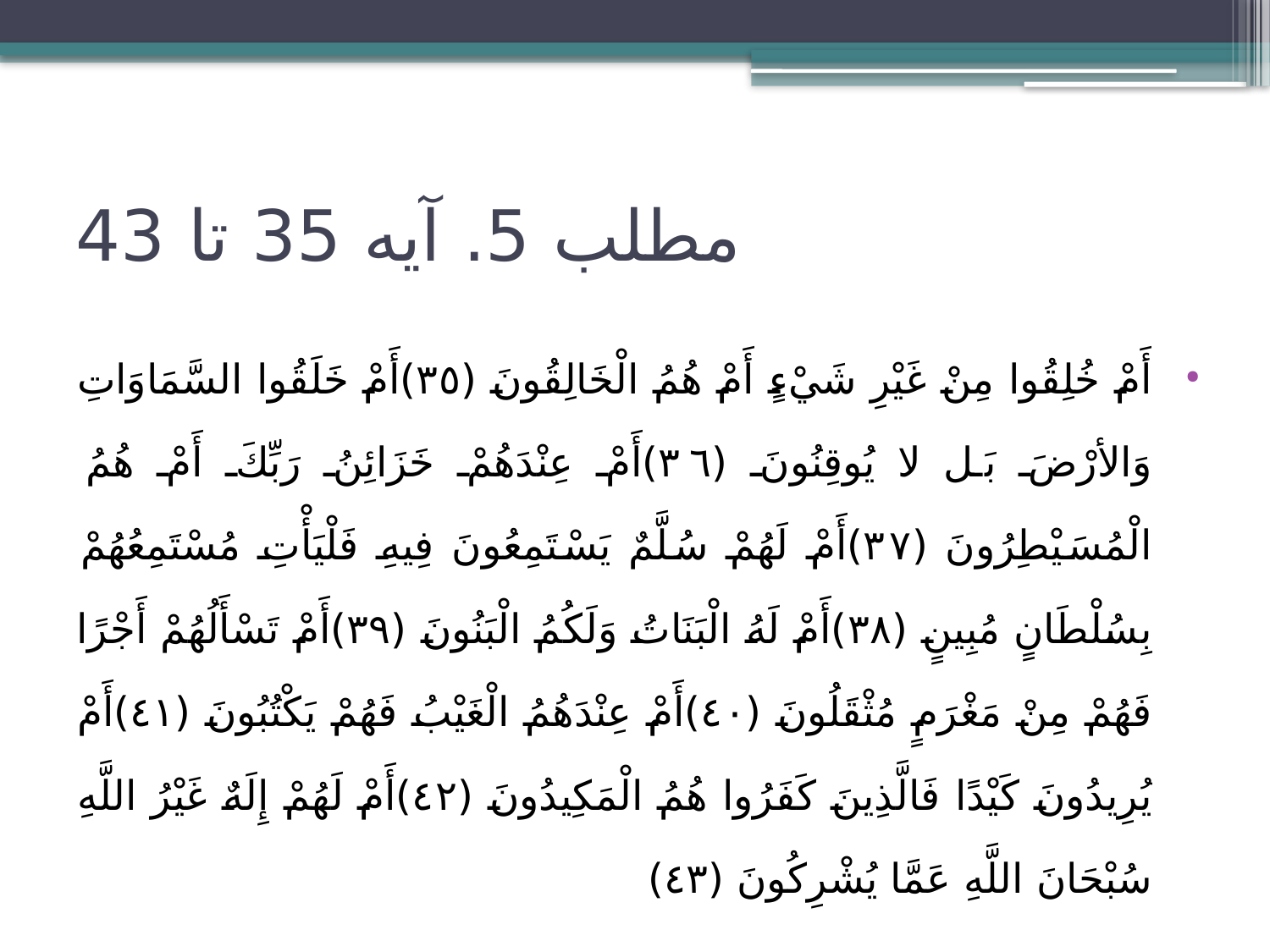

# مطلب 5. آیه 35 تا 43
أَمْ خُلِقُوا مِنْ غَيْرِ شَيْءٍ أَمْ هُمُ الْخَالِقُونَ (٣٥)أَمْ خَلَقُوا السَّمَاوَاتِ وَالأرْضَ بَل لا يُوقِنُونَ (٣٦)أَمْ عِنْدَهُمْ خَزَائِنُ رَبِّكَ أَمْ هُمُ الْمُسَيْطِرُونَ (٣٧)أَمْ لَهُمْ سُلَّمٌ يَسْتَمِعُونَ فِيهِ فَلْيَأْتِ مُسْتَمِعُهُمْ بِسُلْطَانٍ مُبِينٍ (٣٨)أَمْ لَهُ الْبَنَاتُ وَلَكُمُ الْبَنُونَ (٣٩)أَمْ تَسْأَلُهُمْ أَجْرًا فَهُمْ مِنْ مَغْرَمٍ مُثْقَلُونَ (٤٠)أَمْ عِنْدَهُمُ الْغَيْبُ فَهُمْ يَكْتُبُونَ (٤١)أَمْ يُرِيدُونَ كَيْدًا فَالَّذِينَ كَفَرُوا هُمُ الْمَكِيدُونَ (٤٢)أَمْ لَهُمْ إِلَهٌ غَيْرُ اللَّهِ سُبْحَانَ اللَّهِ عَمَّا يُشْرِكُونَ (٤٣)